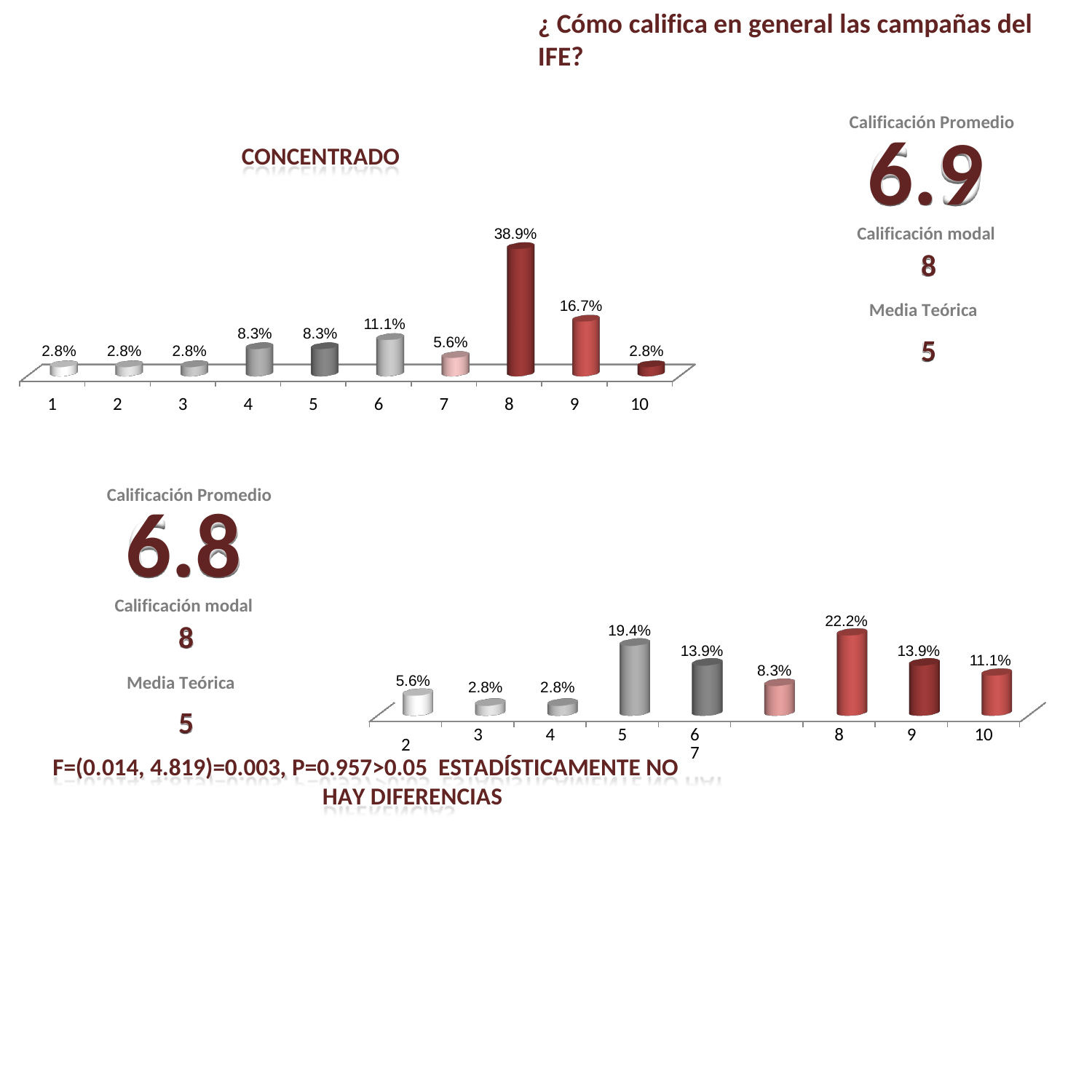

¿ Cómo califica en general las campañas del IFE?

Calificación Promedio
6.9
Calificación modal
8

Media Teórica
CONCENTRADO

38.9%

16.7%
11.1%

8.3%
8.3%
5
5.6%
2.8%
2.8%
2.8%
2.8%

1
2
3
4
5
6
7
8
9
10

Calificación Promedio
6.8
Calificación modal
8

Media Teórica

5

22.2%
19.4%
13.9%
13.9%
11.1%
8.3%
5.6%
| 2.8% | 2.8% |  |  |  |  |  |
| --- | --- | --- | --- | --- | --- | --- |
| 3 | 4 | 5 | 6 7 | 8 | 9 | 10 |

2
F=(0.014, 4.819)=0.003, P=0.957>0.05  ESTADÍSTICAMENTE NO HAY DIFERENCIAS